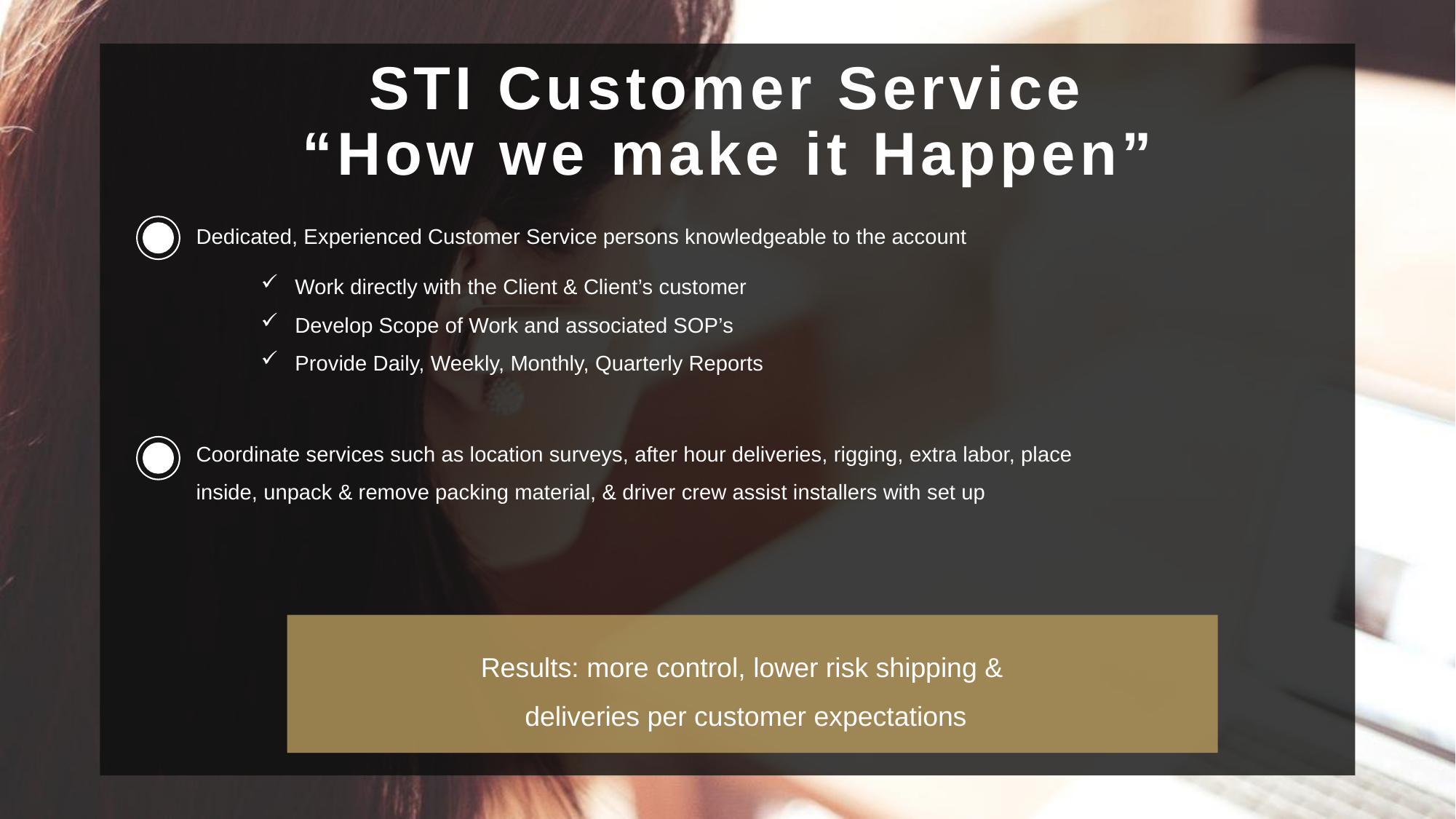

# STI Customer Service “How we make it Happen”

Dedicated, Experienced Customer Service persons knowledgeable to the account
Work directly with the Client & Client’s customer
Develop Scope of Work and associated SOP’s
Provide Daily, Weekly, Monthly, Quarterly Reports

Coordinate services such as location surveys, after hour deliveries, rigging, extra labor, place inside, unpack & remove packing material, & driver crew assist installers with set up

Results: more control, lower risk shipping &
deliveries per customer expectations